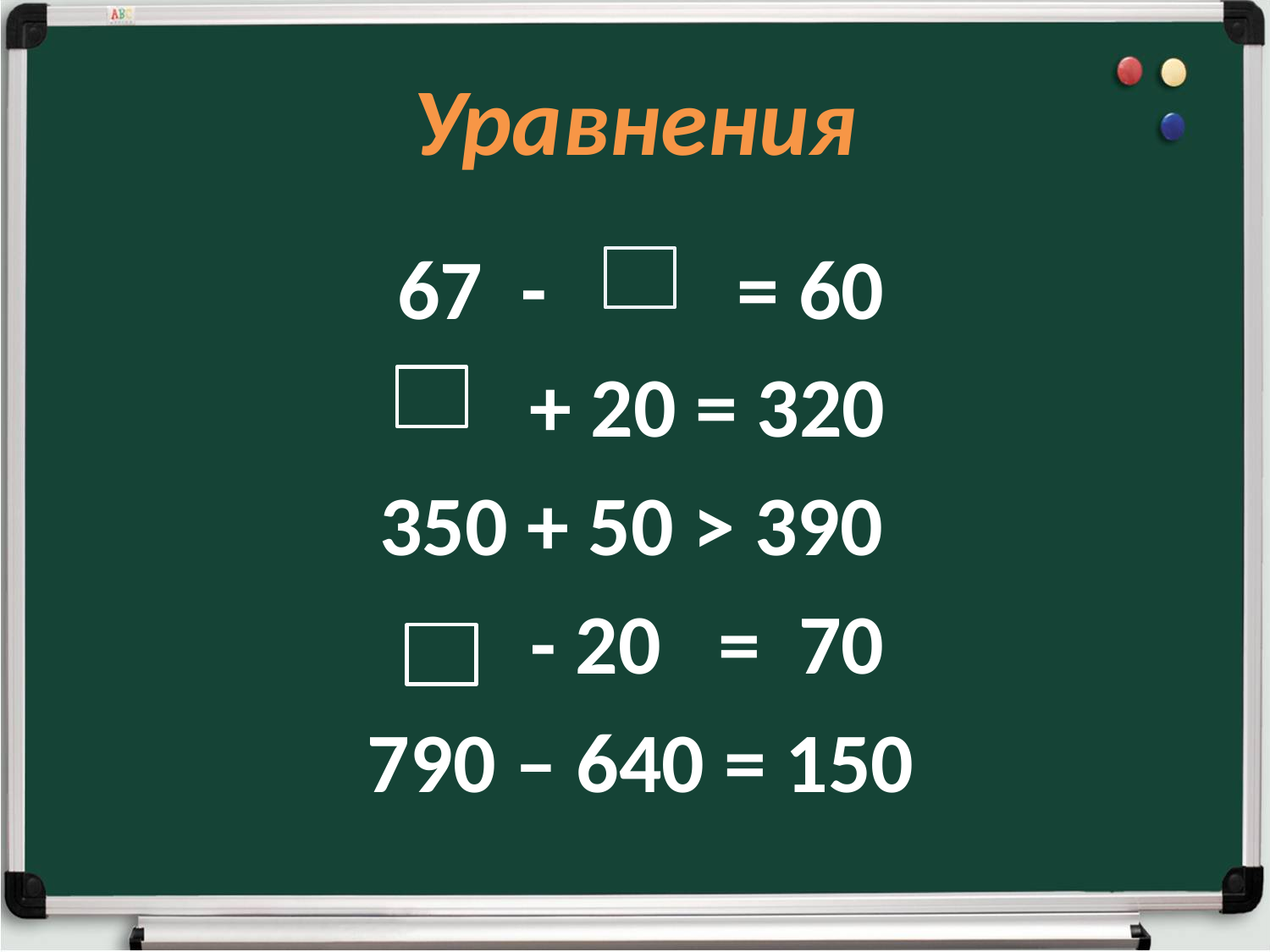

# Уравнения
67  -          = 60
       + 20 = 320
350 + 50 > 390
       - 20   =  70
790 – 640 = 150